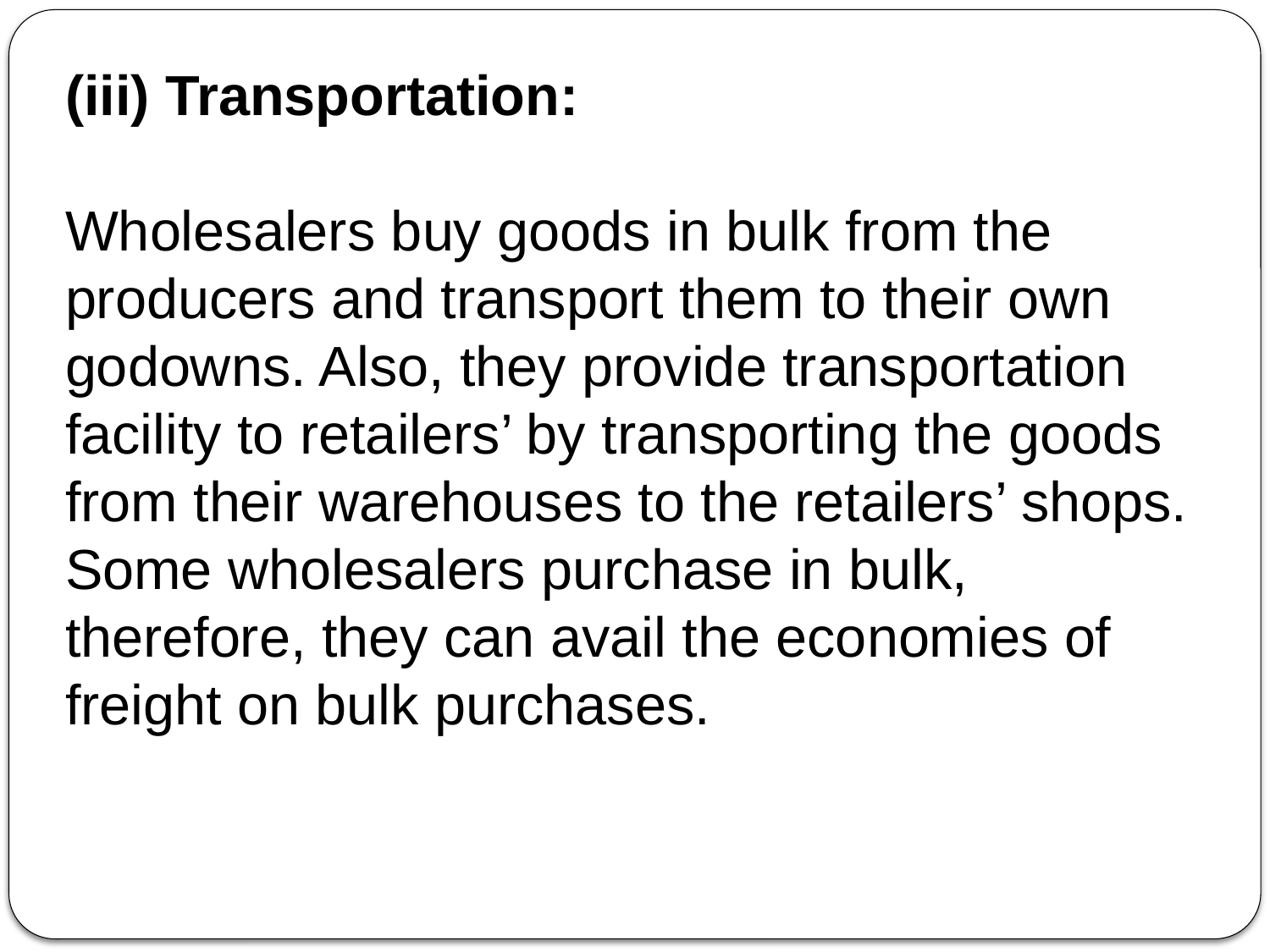

(iii) Transportation:

Wholesalers buy goods in bulk from the producers and transport them to their own godowns. Also, they provide transportation facility to retailers’ by transporting the goods from their warehouses to the retailers’ shops. Some wholesalers purchase in bulk, therefore, they can avail the economies of freight on bulk purchases.